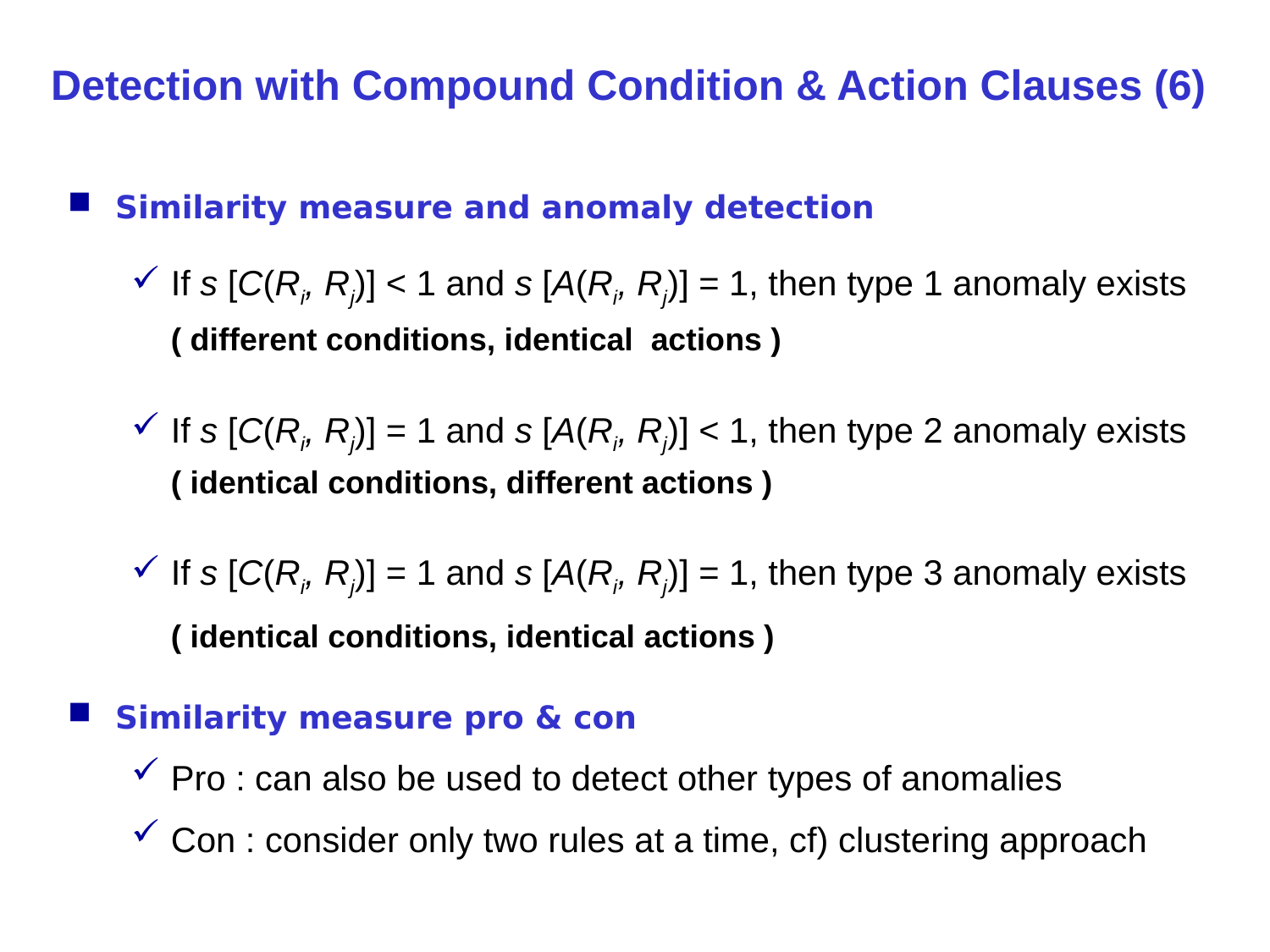

# Detection with Compound Condition & Action Clauses (6)
Similarity measure and anomaly detection
If s [C(Ri, Rj)] < 1 and s [A(Ri, Rj)] = 1, then type 1 anomaly exists
	( different conditions, identical  actions )
If s [C(Ri, Rj)] = 1 and s [A(Ri, Rj)] < 1, then type 2 anomaly exists
	( identical conditions, different actions )
If s [C(Ri, Rj)] = 1 and s [A(Ri, Rj)] = 1, then type 3 anomaly exists
	( identical conditions, identical actions )

Similarity measure pro & con
Pro : can also be used to detect other types of anomalies
Con : consider only two rules at a time, cf) clustering approach